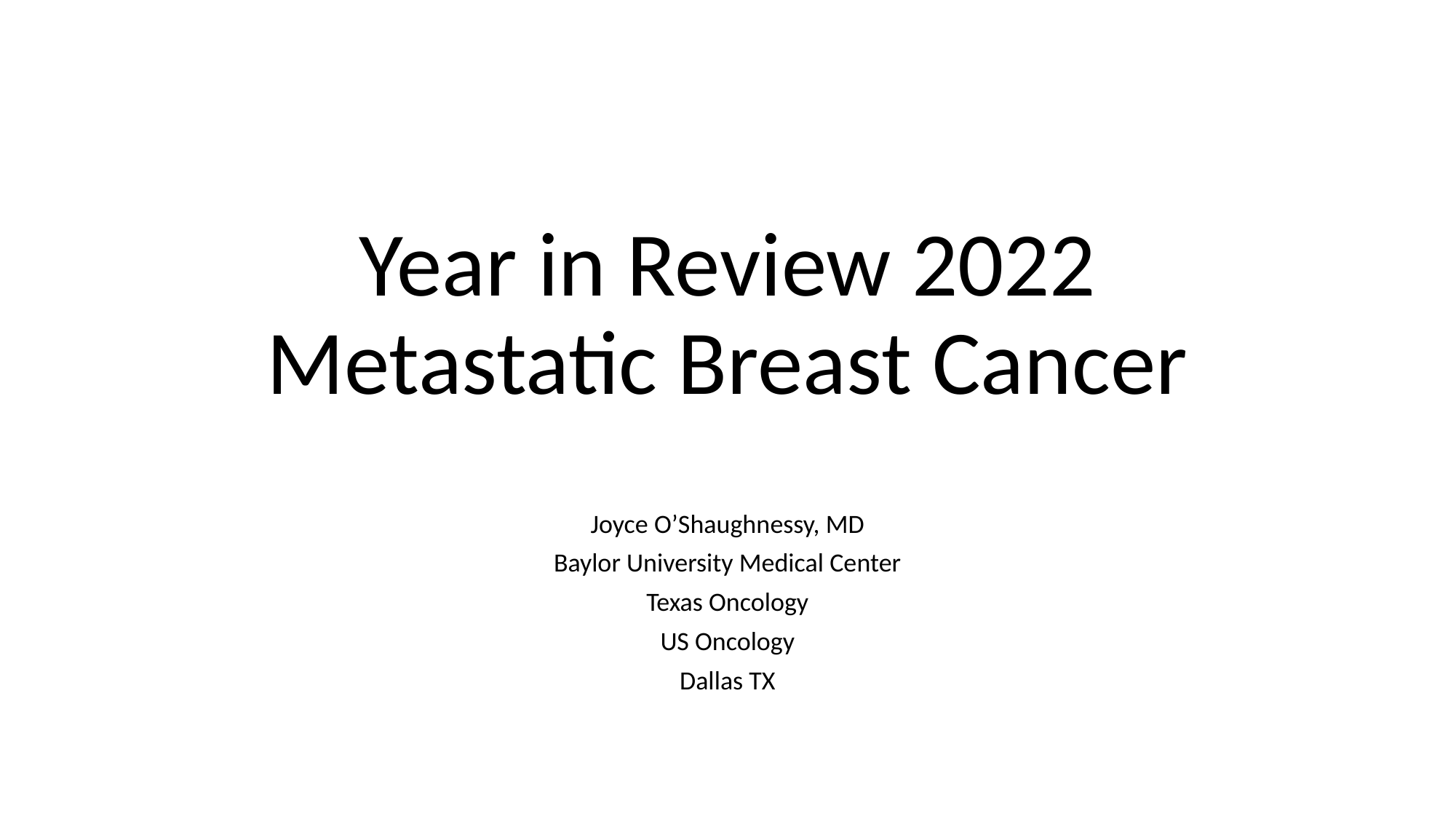

# Year in Review 2022 Metastatic Breast Cancer
Joyce O’Shaughnessy, MD
Baylor University Medical Center
Texas Oncology
US Oncology
Dallas TX